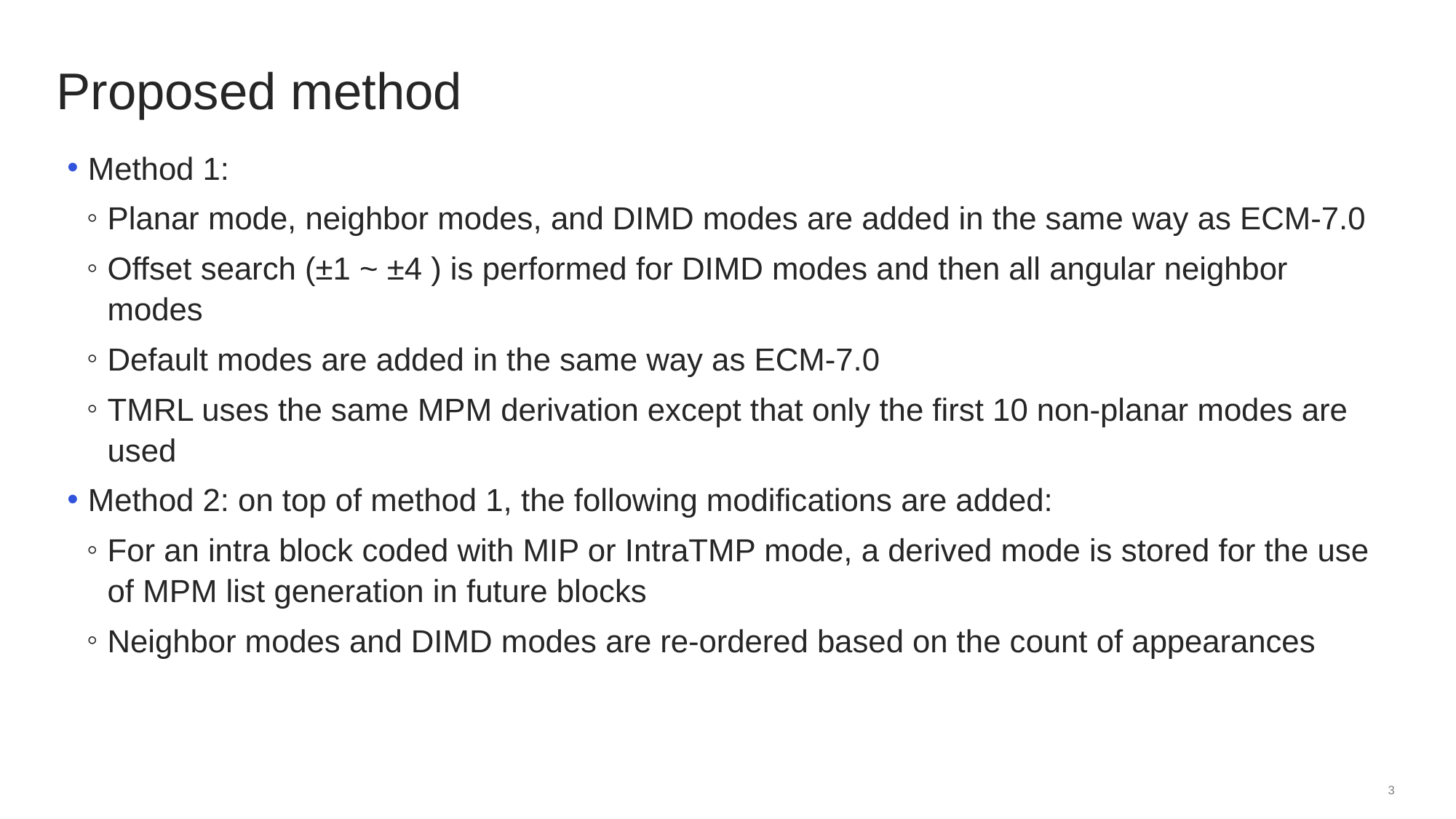

# Proposed method
Method 1:
Planar mode, neighbor modes, and DIMD modes are added in the same way as ECM-7.0
Offset search (±1 ~ ±4 ) is performed for DIMD modes and then all angular neighbor modes
Default modes are added in the same way as ECM-7.0
TMRL uses the same MPM derivation except that only the first 10 non-planar modes are used
Method 2: on top of method 1, the following modifications are added:
For an intra block coded with MIP or IntraTMP mode, a derived mode is stored for the use of MPM list generation in future blocks
Neighbor modes and DIMD modes are re-ordered based on the count of appearances